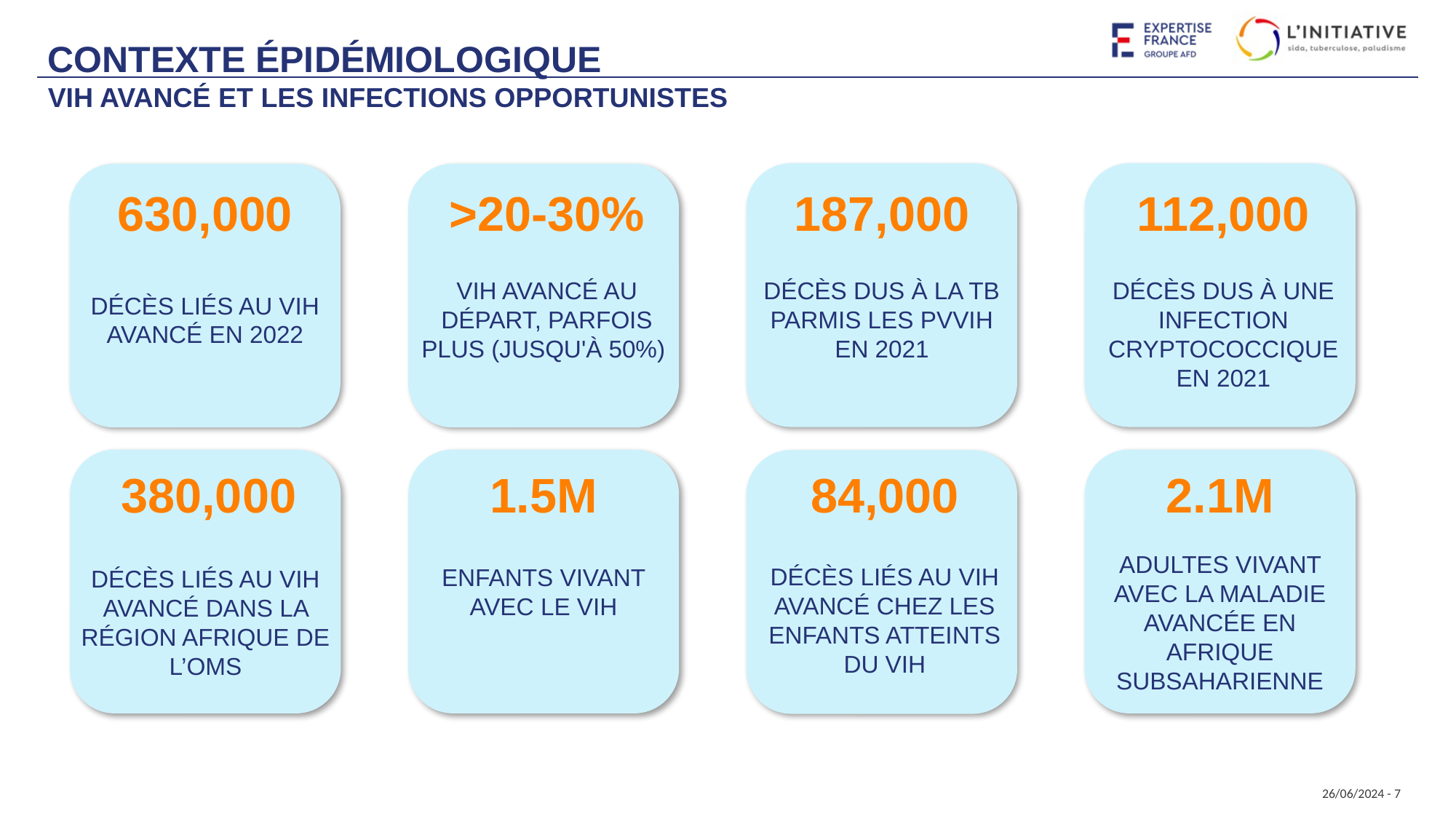

# CONTEXTE éPIDéMIOLOGIQUE VIH avancé et les infections opportunistes

630,000
>20-30%
187,000
112,000
DÉCÈS DUS À UNE INFECTION CRYPTOCOCCIQUE EN 2021
VIH AVANCÉ AU DÉPART, PARFOIS PLUS (JUSQU'À 50%)
DÉCÈS DUS À LA TB PARMIS LES PVVIH EN 2021
DÉCÈS LIÉS AU VIH AVANCÉ EN 2022

380,000
1.5M
84,000
2.1M
ADULTES VIVANT AVEC LA MALADIE AVANCÉE EN AFRIQUE SUBSAHARIENNE
DÉCÈS LIÉS AU VIH AVANCÉ CHEZ LES ENFANTS ATTEINTS DU VIH
ENFANTS VIVANT AVEC LE VIH
DÉCÈS LIÉS AU VIH AVANCÉ DANS LA RÉGION AFRIQUE DE L’OMS
26/06/2024 - 7